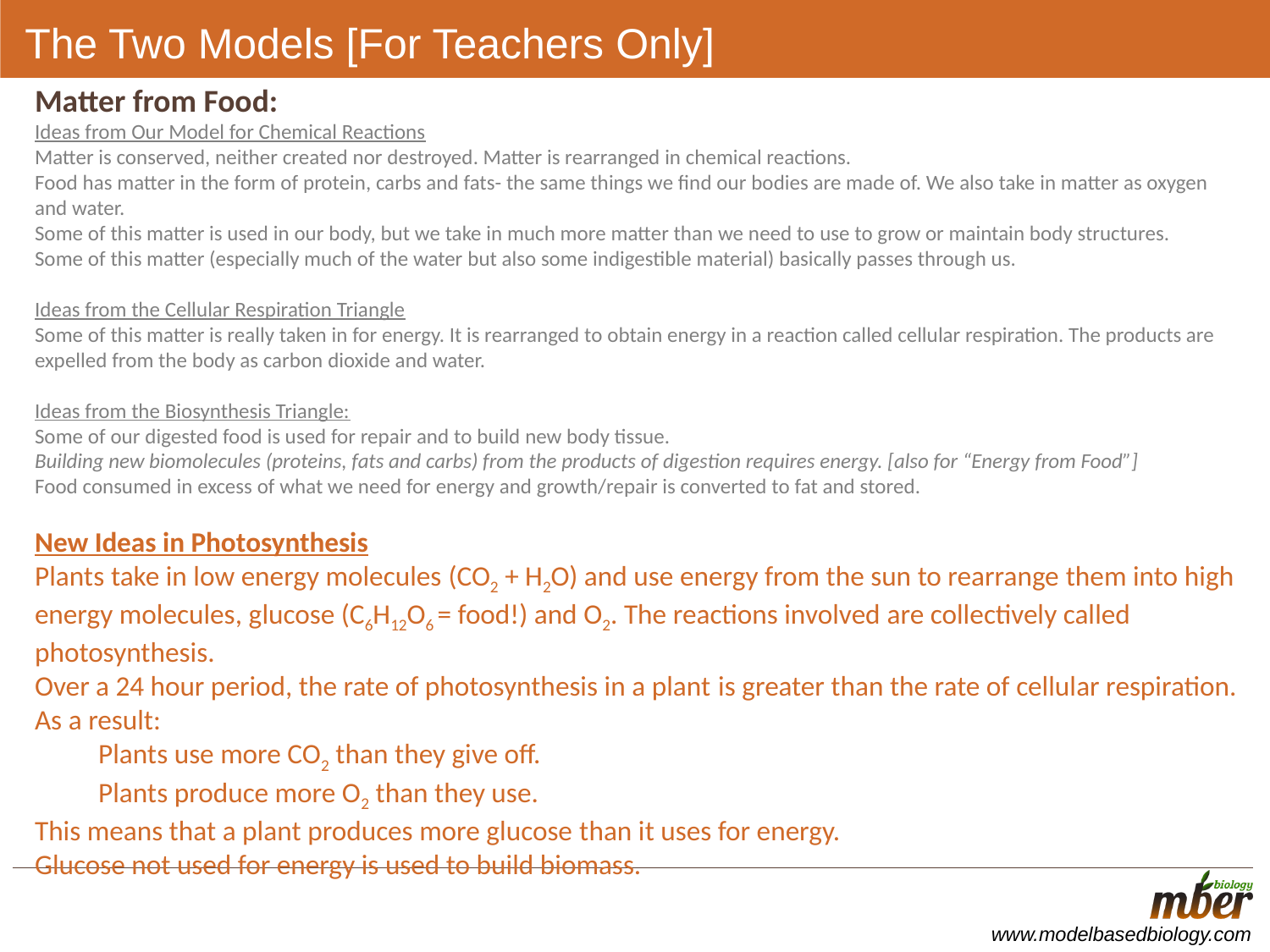

# The Two Models [For Teachers Only]
Matter from Food:
Ideas from Our Model for Chemical Reactions
Matter is conserved, neither created nor destroyed. Matter is rearranged in chemical reactions.
Food has matter in the form of protein, carbs and fats- the same things we find our bodies are made of. We also take in matter as oxygen and water.
Some of this matter is used in our body, but we take in much more matter than we need to use to grow or maintain body structures.
Some of this matter (especially much of the water but also some indigestible material) basically passes through us.

Ideas from the Cellular Respiration Triangle
Some of this matter is really taken in for energy. It is rearranged to obtain energy in a reaction called cellular respiration. The products are expelled from the body as carbon dioxide and water.

Ideas from the Biosynthesis Triangle:
Some of our digested food is used for repair and to build new body tissue.
Building new biomolecules (proteins, fats and carbs) from the products of digestion requires energy. [also for “Energy from Food”]
Food consumed in excess of what we need for energy and growth/repair is converted to fat and stored.

New Ideas in Photosynthesis
Plants take in low energy molecules (CO2 + H2O) and use energy from the sun to rearrange them into high energy molecules, glucose (C6H12O6 = food!) and O2. The reactions involved are collectively called photosynthesis.
Over a 24 hour period, the rate of photosynthesis in a plant is greater than the rate of cellular respiration. As a result:
Plants use more CO2 than they give off.
Plants produce more O2 than they use.
This means that a plant produces more glucose than it uses for energy.
Glucose not used for energy is used to build biomass.